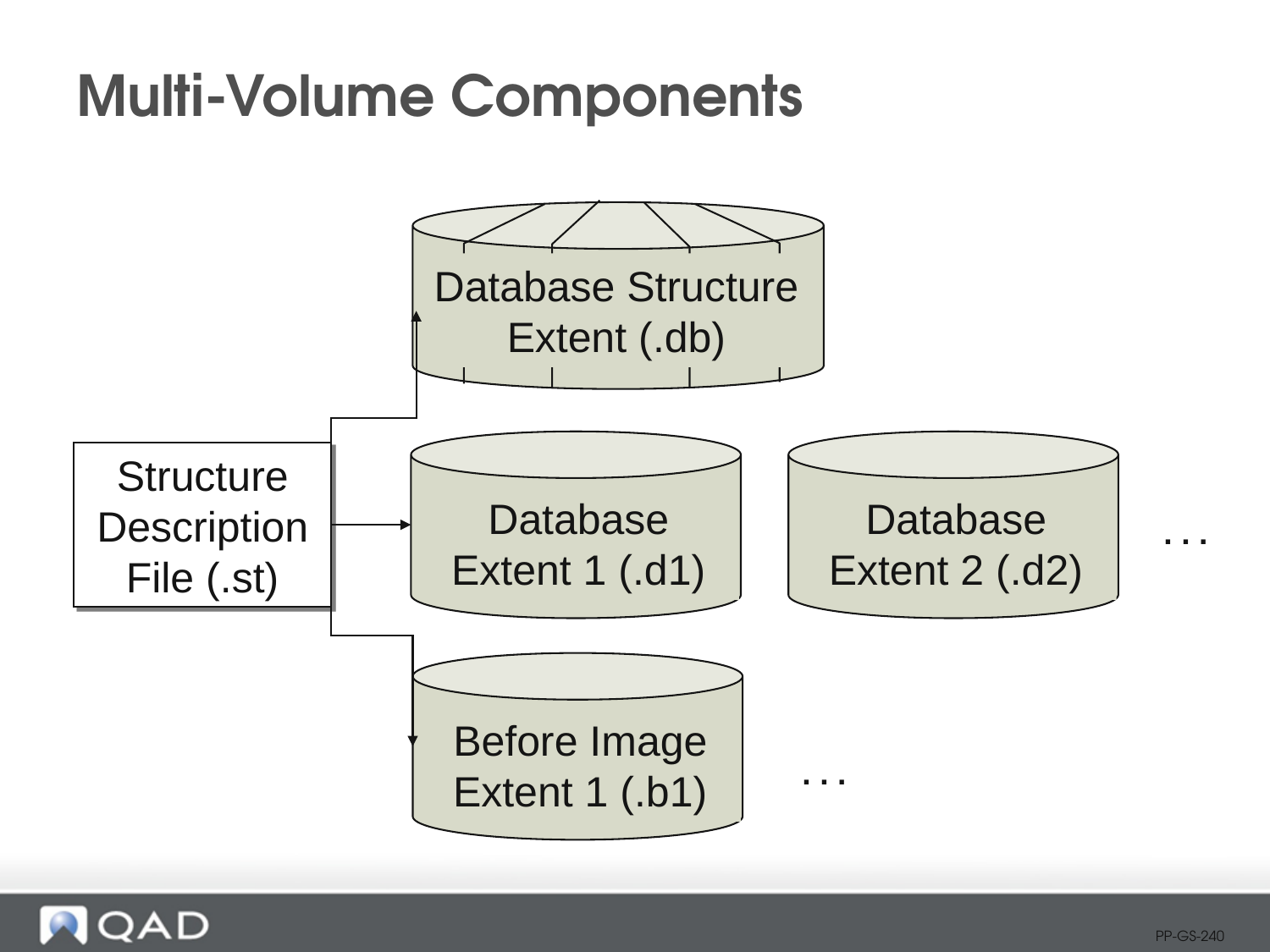

# Multi-Volume Components

Database Structure Extent (.db)

Database Extent 1 (.d1)

Database Extent 2 (.d2)
Structure Description File (.st)

Before Image Extent 1 (.b1)
. . .
. . .
PP-GS-240